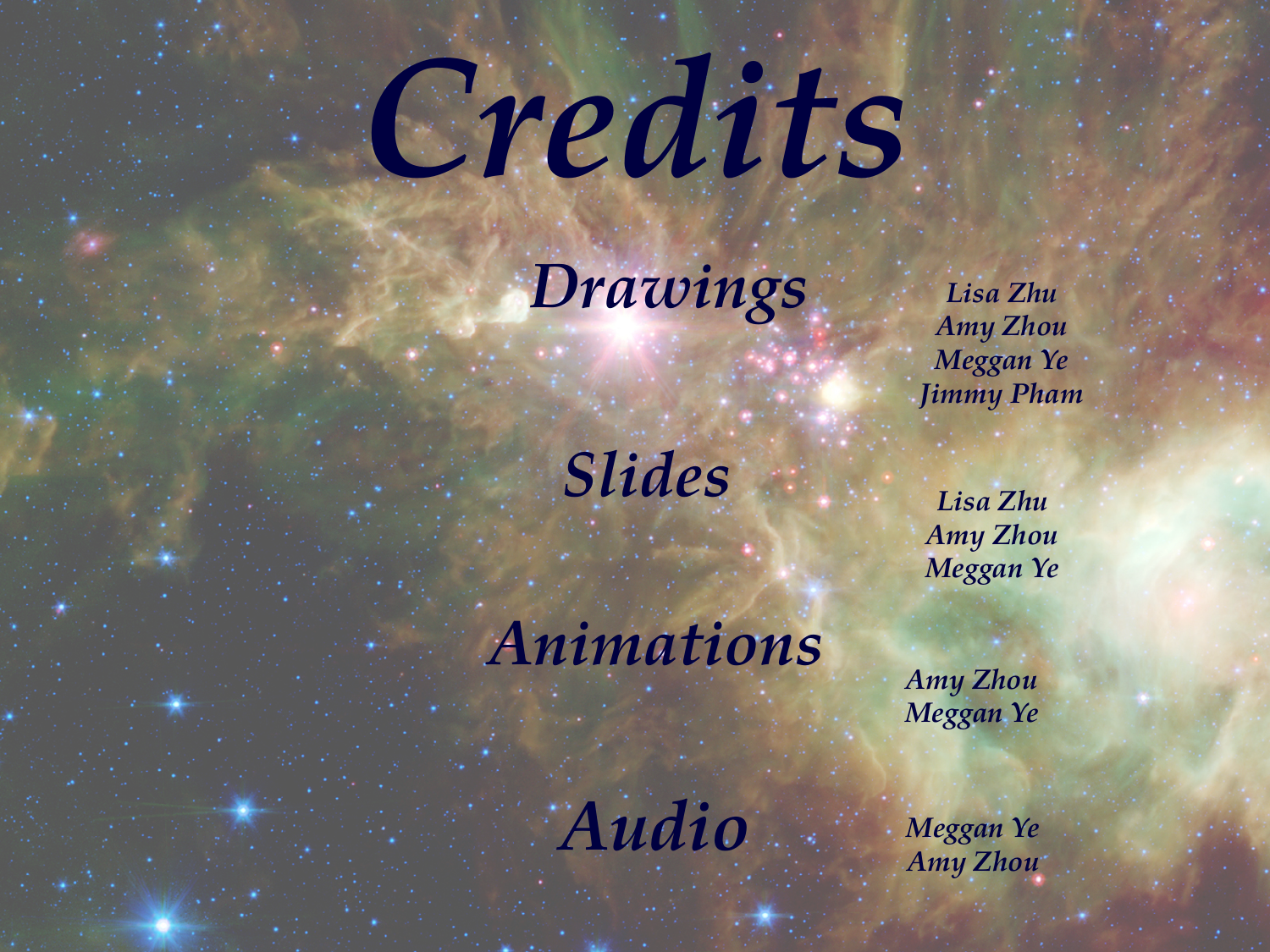

Credits

Drawings
Lisa Zhu
Amy Zhou
Meggan Ye
Jimmy Pham
Slides
Lisa Zhu
Amy Zhou
Meggan Ye
Animations
Amy Zhou
Meggan Ye

Audio
Meggan Ye
Amy Zhou